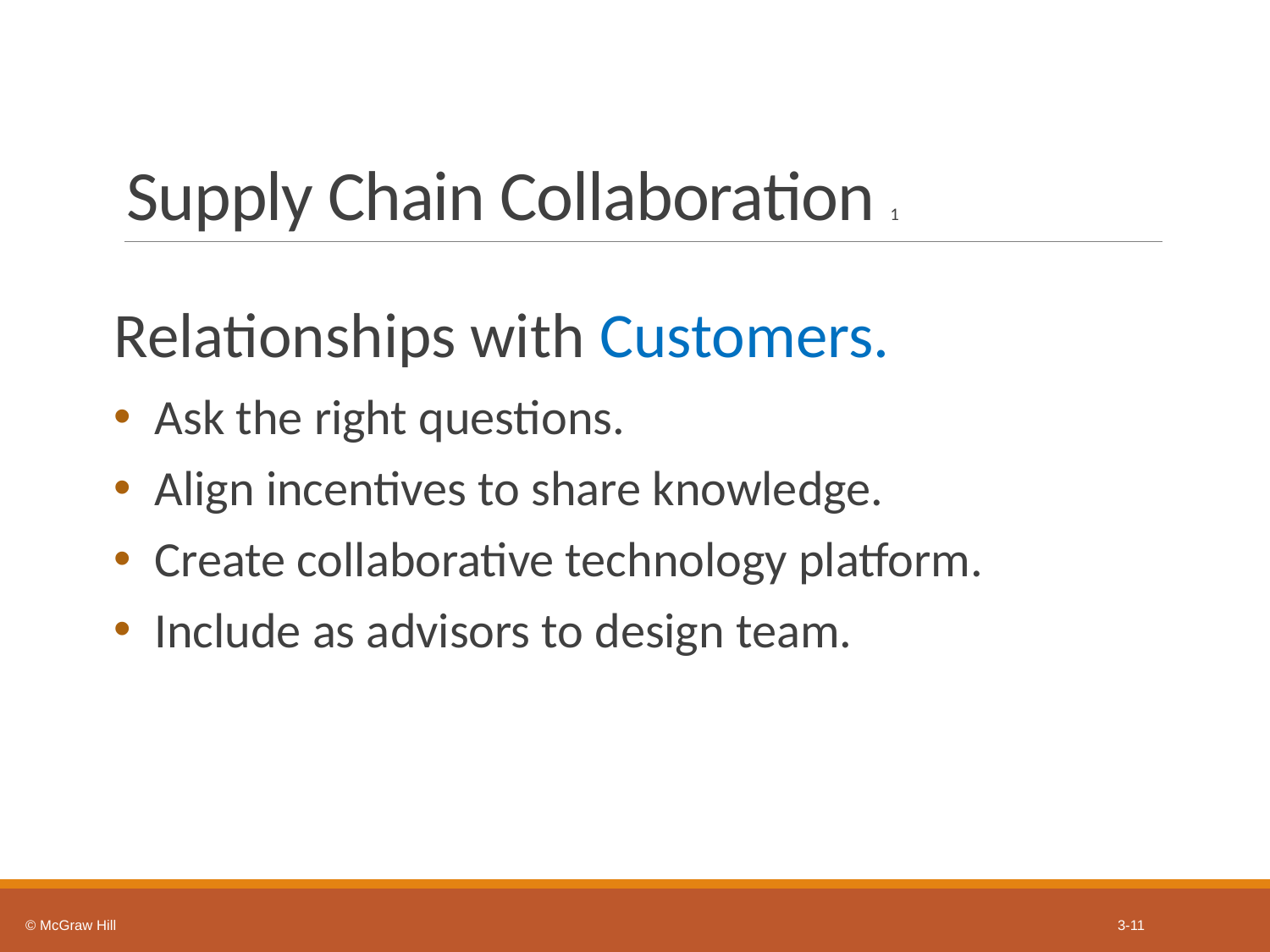

# Supply Chain Collaboration 1
Relationships with Customers.
Ask the right questions.
Align incentives to share knowledge.
Create collaborative technology platform.
Include as advisors to design team.